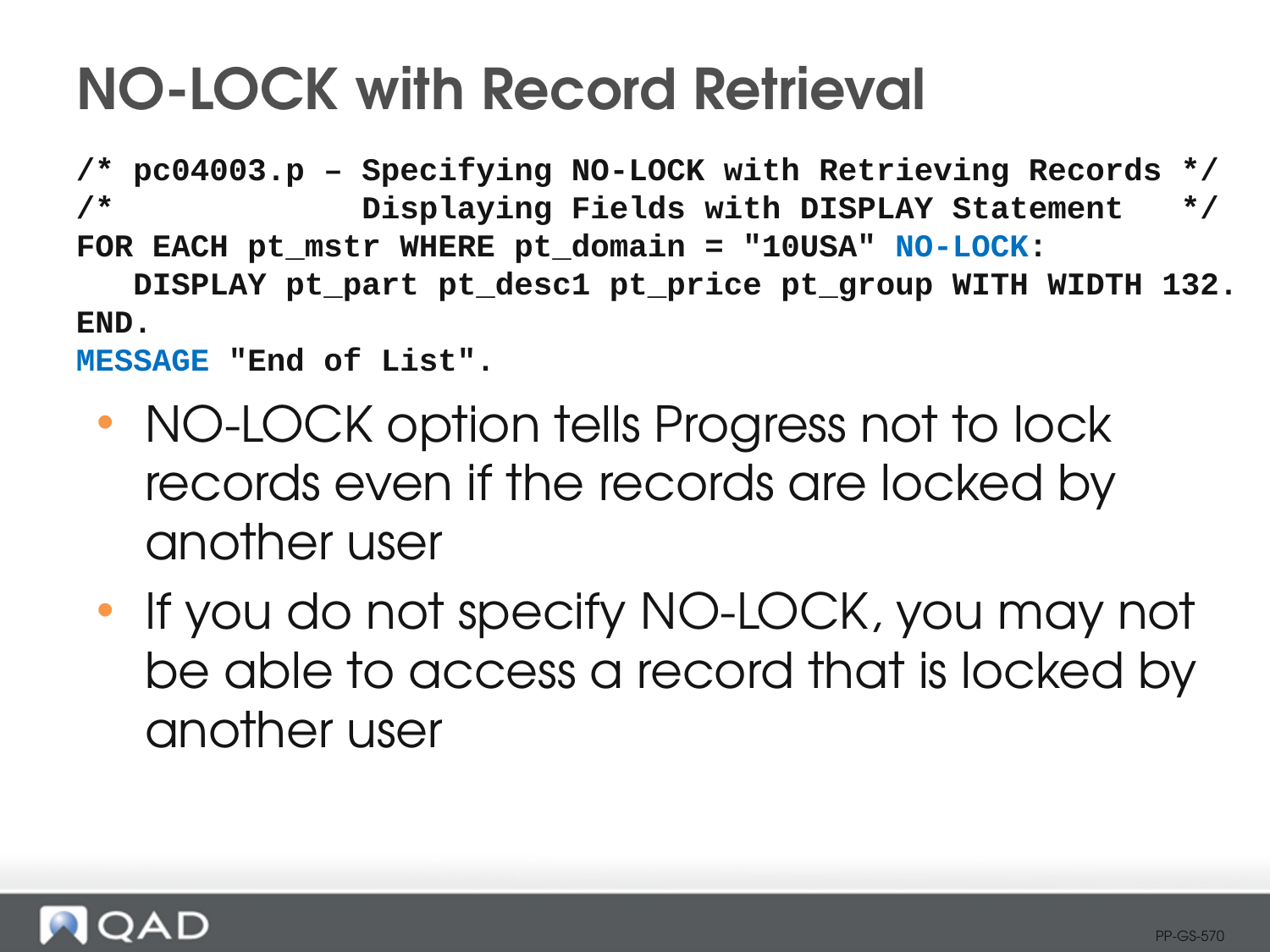

# NO-LOCK with Record Retrieval
/* pc04003.p – Specifying NO-LOCK with Retrieving Records */
/*             Displaying Fields with DISPLAY Statement   */
FOR EACH pt_mstr WHERE pt_domain = "10USA" NO-LOCK:
   DISPLAY pt_part pt_desc1 pt_price pt_group WITH WIDTH 132.
END.
MESSAGE "End of List".

NO-LOCK option tells Progress not to lock records even if the records are locked by another user
If you do not specify NO-LOCK, you may not be able to access a record that is locked by another user

PP-GS-570